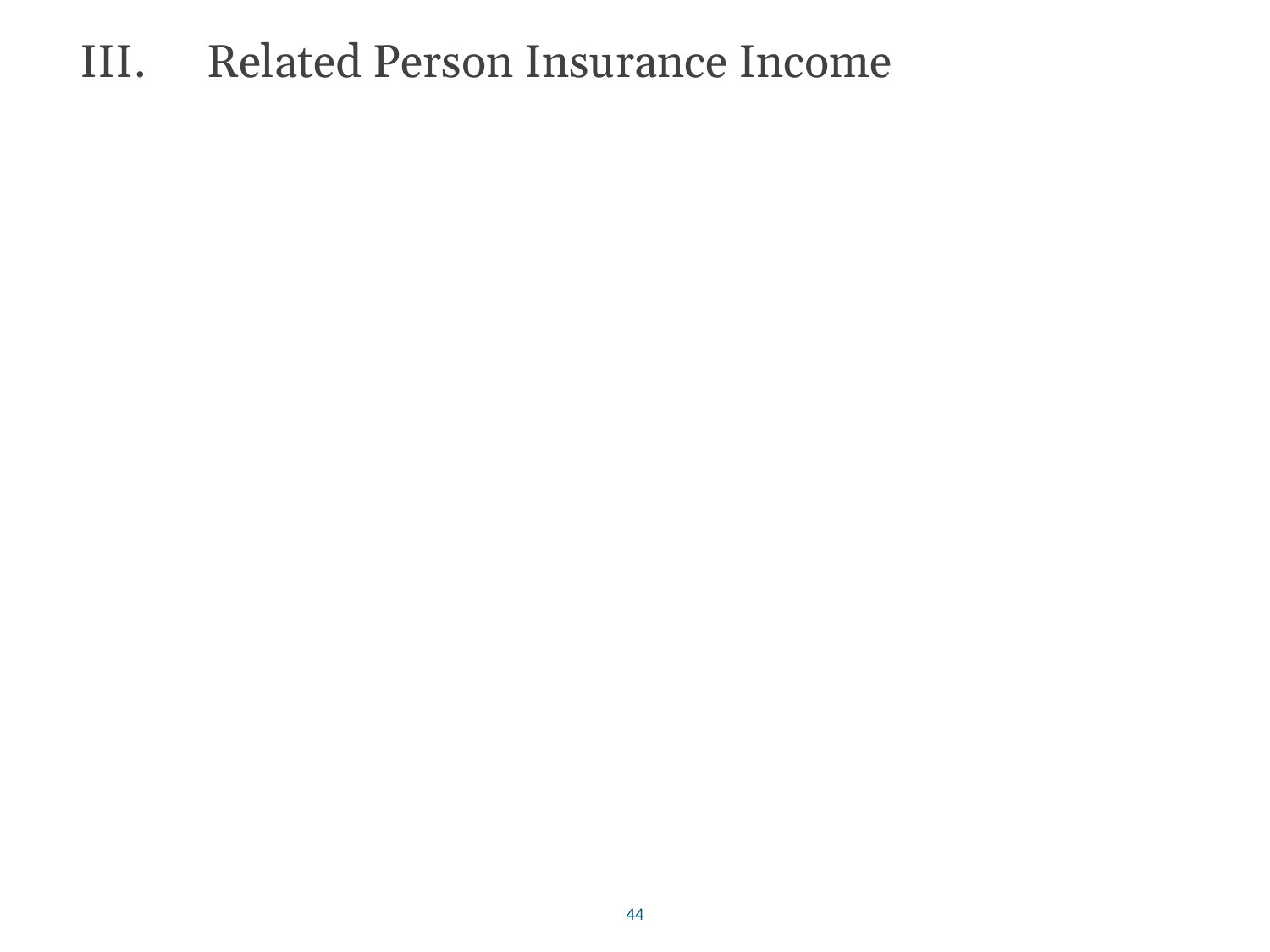

# III.	Related Person Insurance Income

44